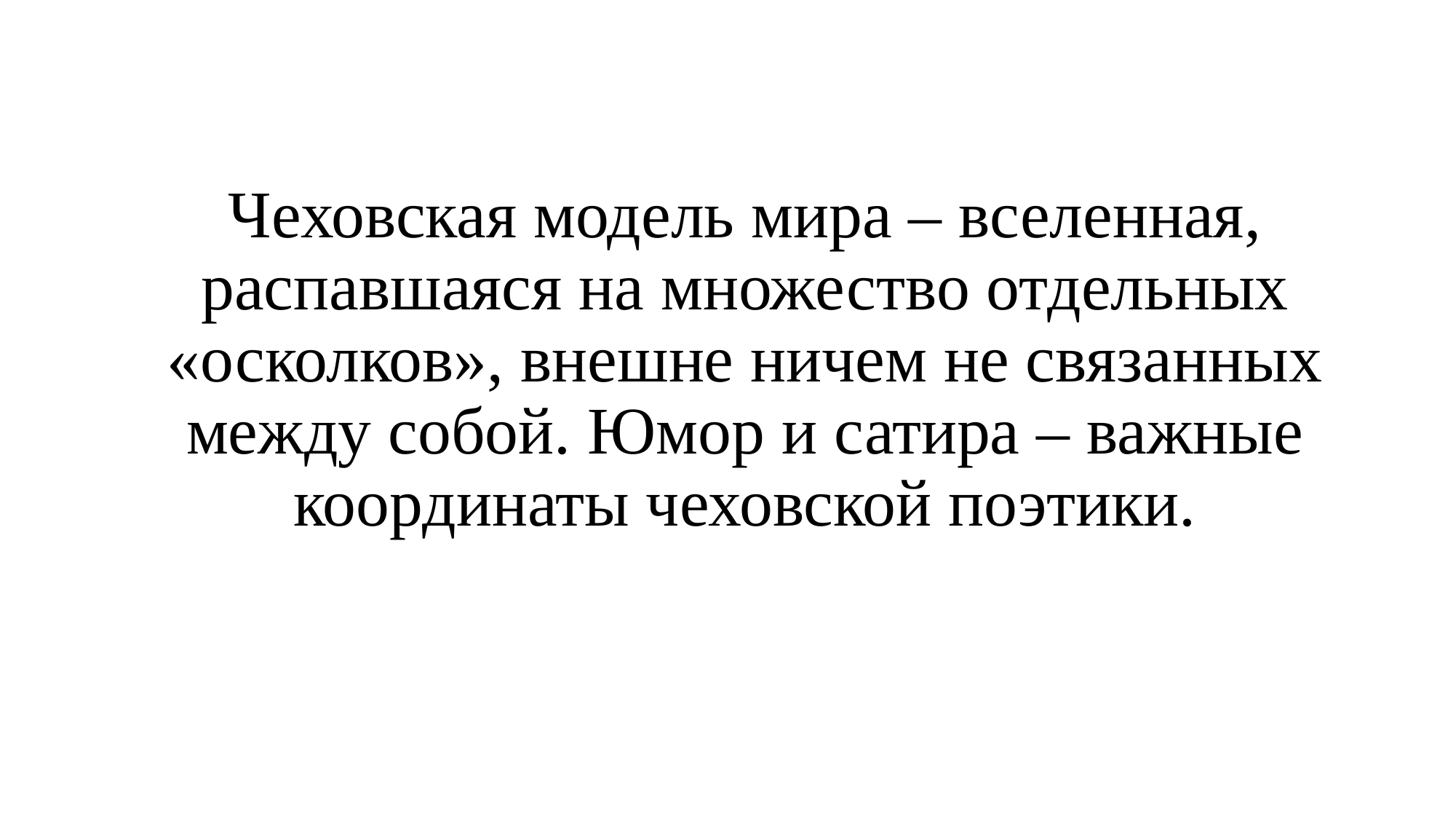

Чеховская модель мира – вселенная, распавшаяся на множество отдельных «осколков», внешне ничем не связанных между собой. Юмор и сатира – важные координаты чеховской поэтики.